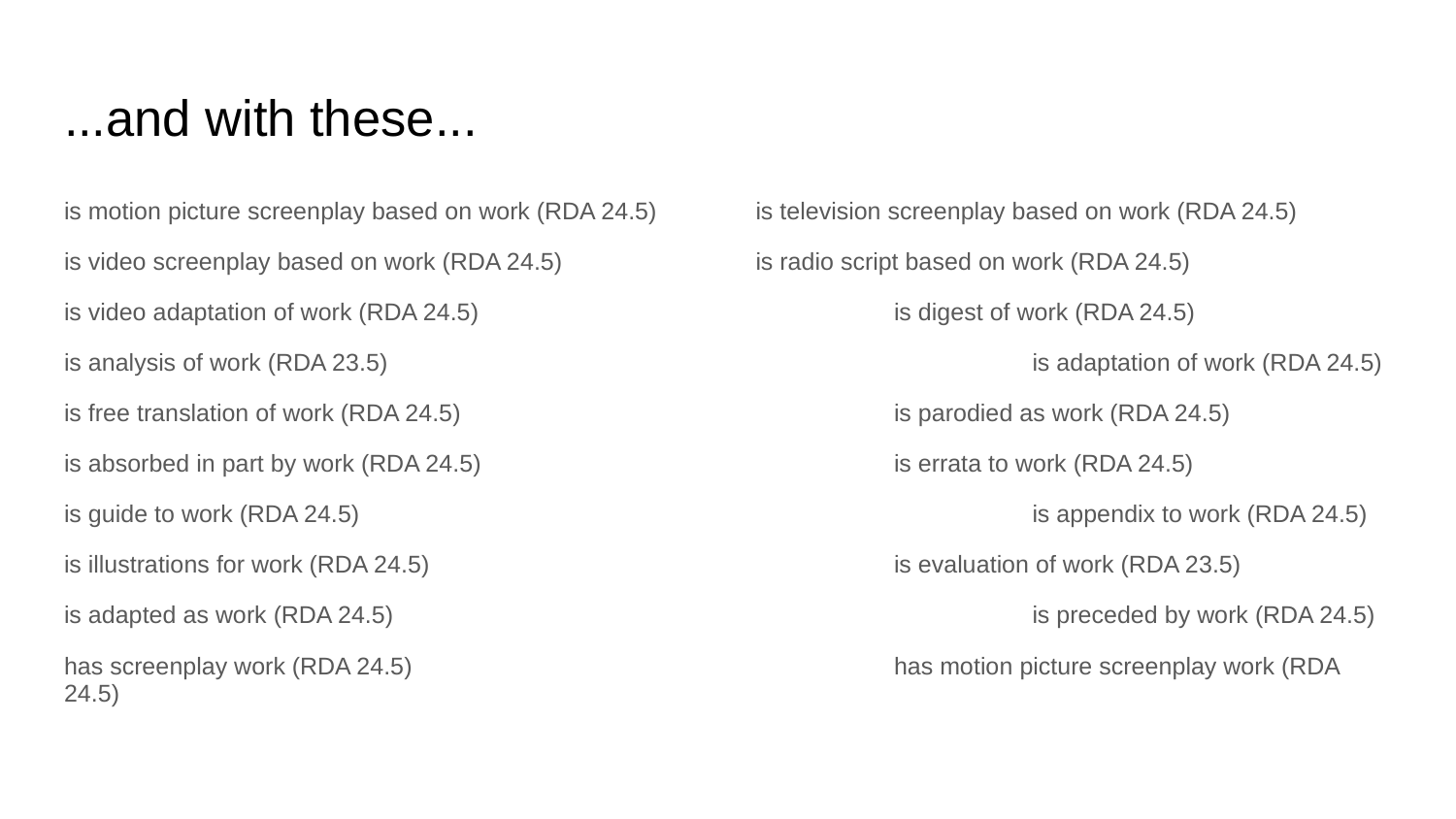

# ...and with these...
is motion picture screenplay based on work (RDA 24.5)	is television screenplay based on work (RDA 24.5)
is video screenplay based on work (RDA 24.5)		is radio script based on work (RDA 24.5)
is video adaptation of work (RDA 24.5)			is digest of work (RDA 24.5)
is analysis of work (RDA 23.5)					is adaptation of work (RDA 24.5)
is free translation of work (RDA 24.5)				is parodied as work (RDA 24.5)
is absorbed in part by work (RDA 24.5)			is errata to work (RDA 24.5)
is guide to work (RDA 24.5)					is appendix to work (RDA 24.5)
is illustrations for work (RDA 24.5)				is evaluation of work (RDA 23.5)
is adapted as work (RDA 24.5)					is preceded by work (RDA 24.5)
has screenplay work (RDA 24.5)				has motion picture screenplay work (RDA 24.5)